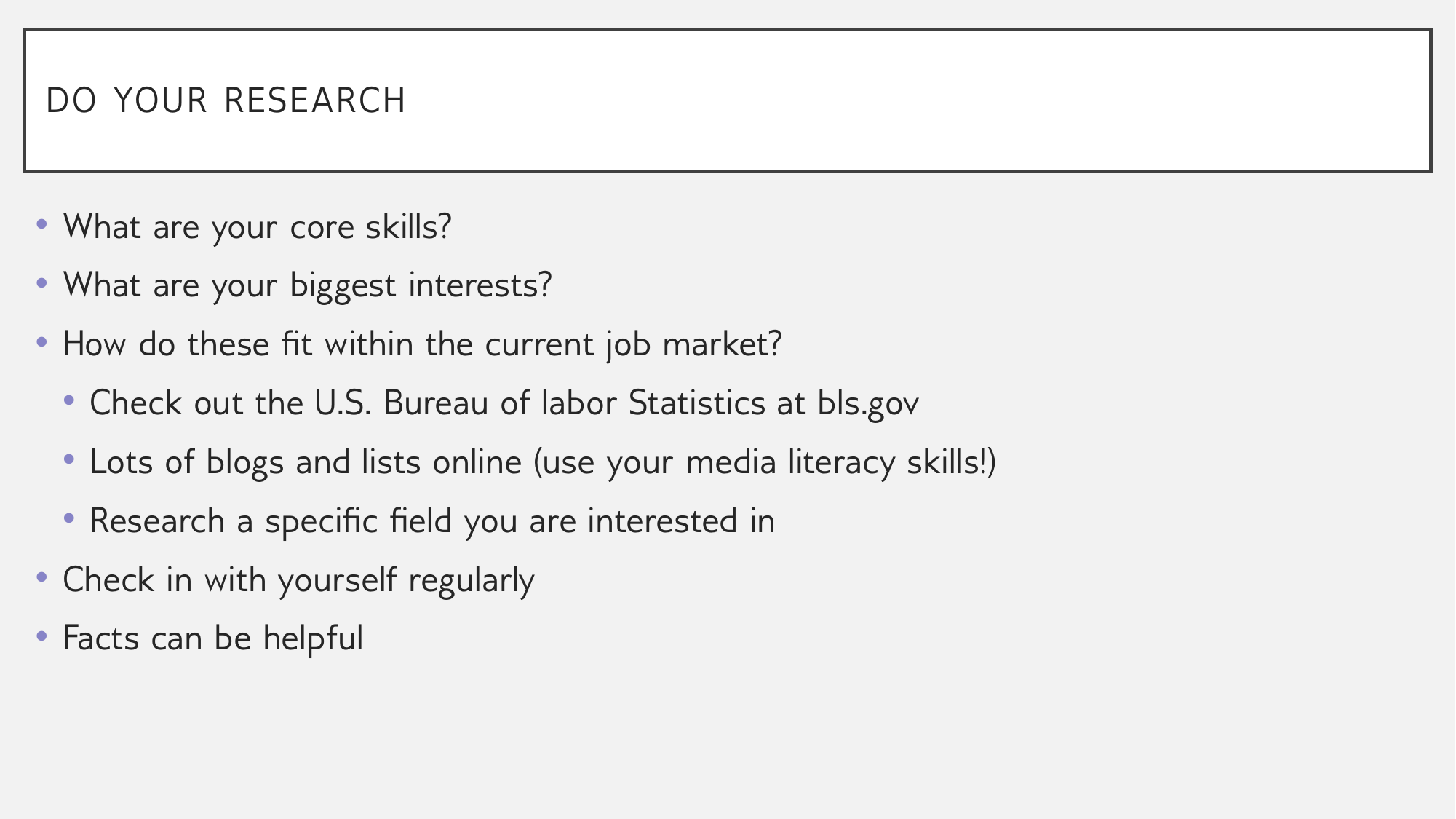

# Do Your Research
What are your core skills?
What are your biggest interests?
How do these fit within the current job market?
Check out the U.S. Bureau of labor Statistics at bls.gov
Lots of blogs and lists online (use your media literacy skills!)
Research a specific field you are interested in
Check in with yourself regularly
Facts can be helpful